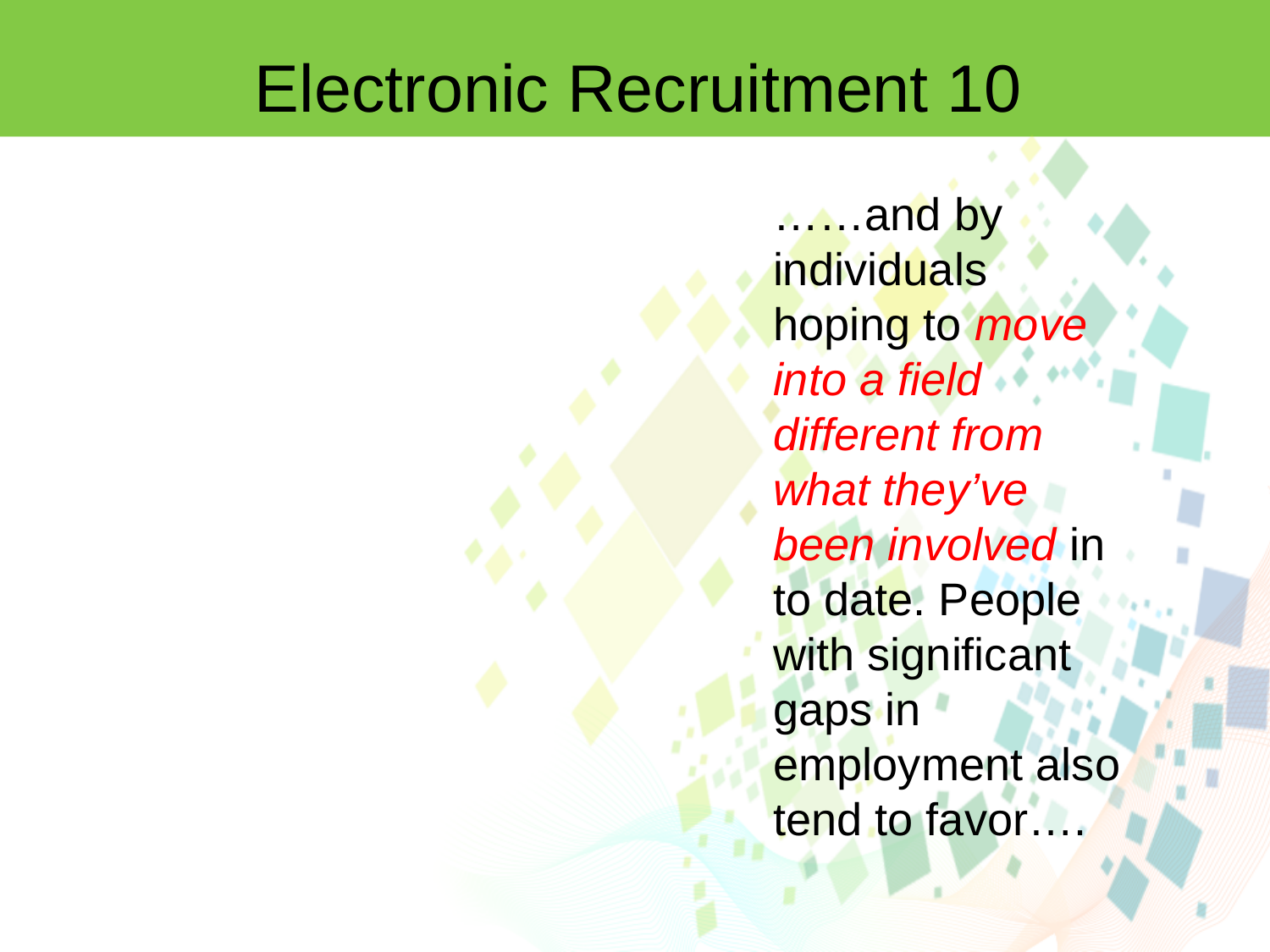

Electronic Recruitment 10
……and by individuals hoping to move into a field different from what they’ve been involved in to date. People with significant gaps in employment also
tend to favor….